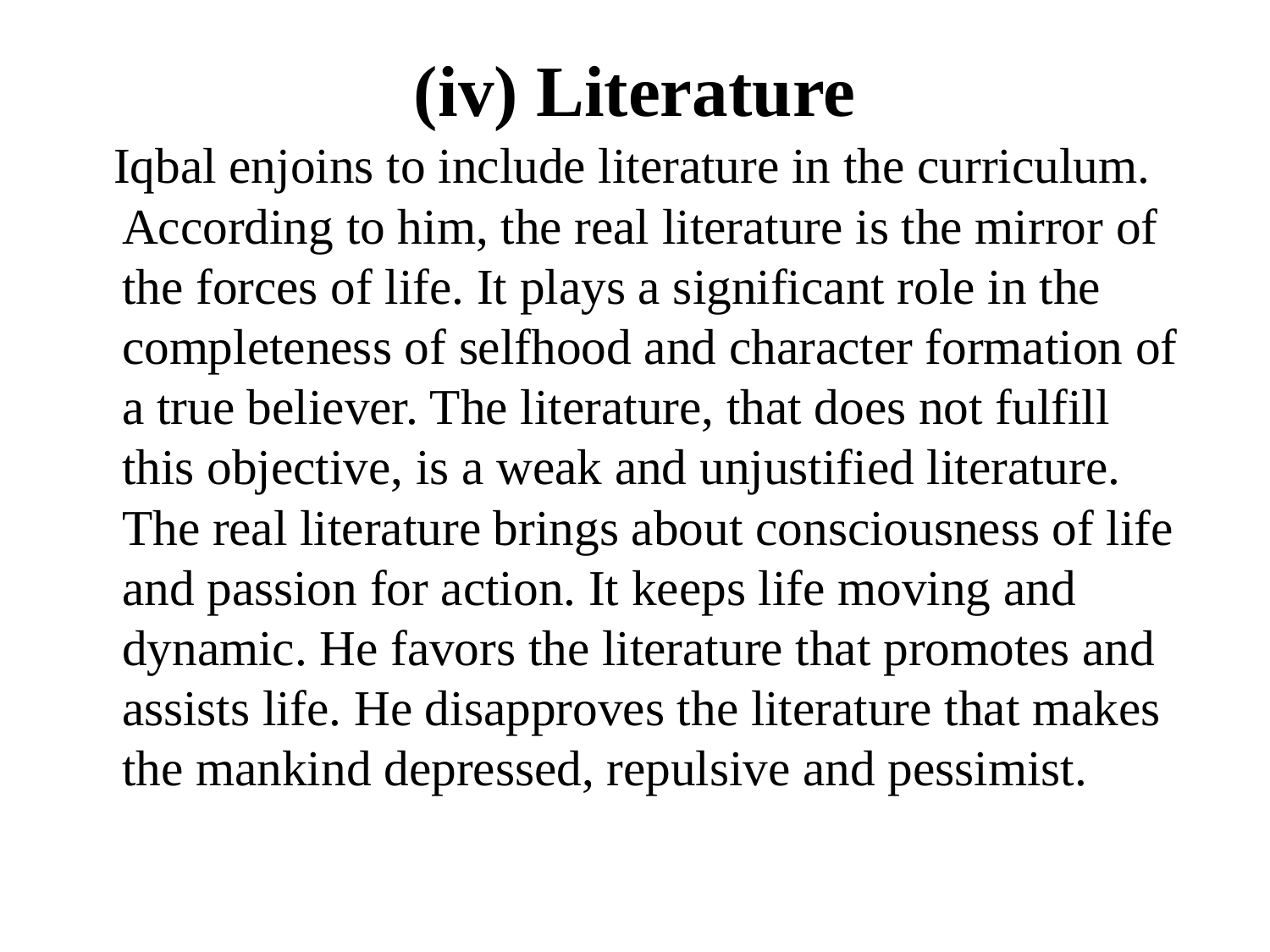

# (iv) Literature
   Iqbal enjoins to include literature in the curriculum. According to him, the real literature is the mirror of the forces of life. It plays a significant role in the completeness of selfhood and character formation of a true believer. The literature, that does not fulfill this objective, is a weak and unjustified literature. The real literature brings about consciousness of life and passion for action. It keeps life moving and dynamic. He favors the literature that promotes and assists life. He disapproves the literature that makes the mankind depressed, repulsive and pessimist.